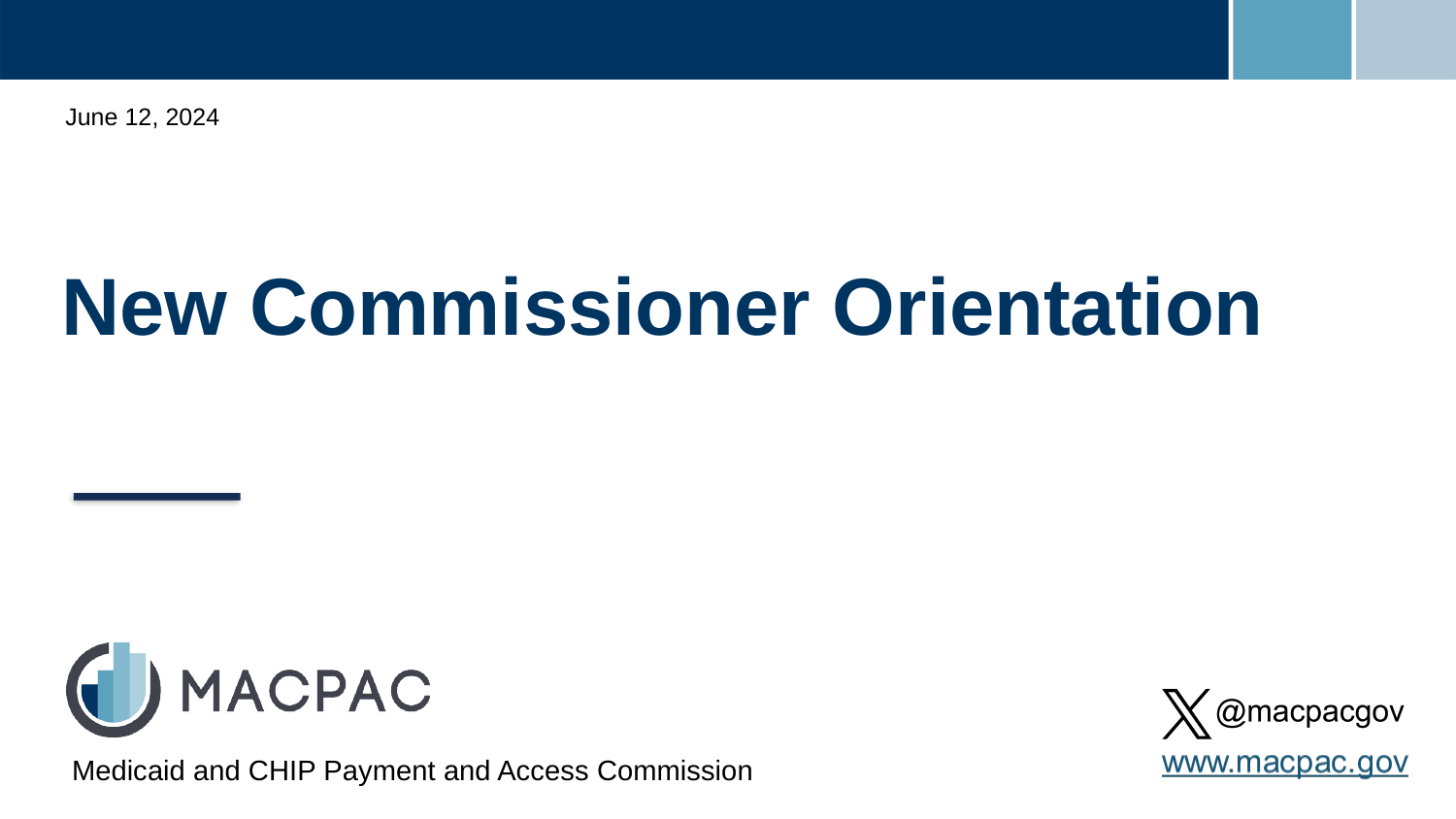

June 12, 2024
# New Commissioner Orientation